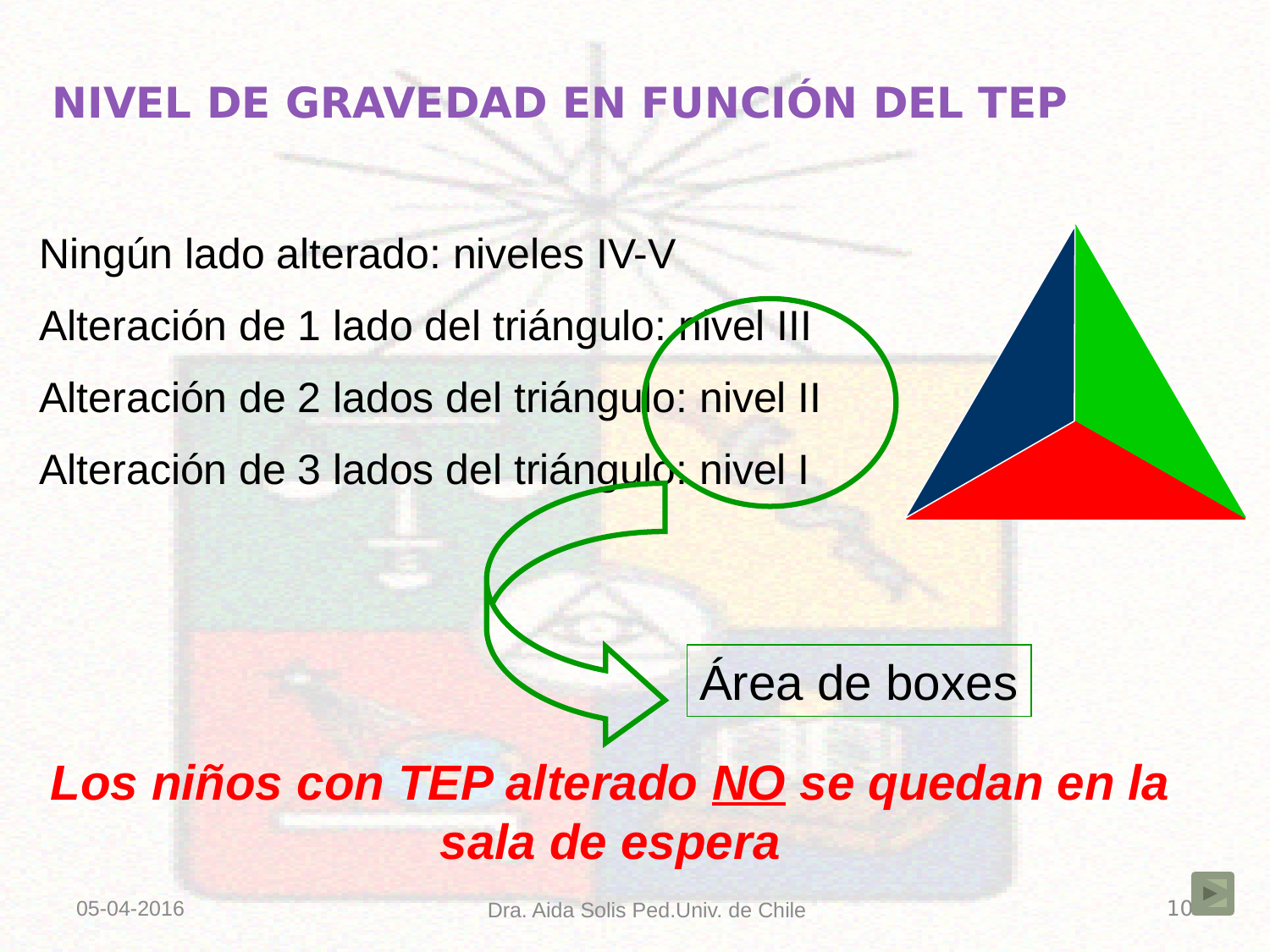

NIVEL DE GRAVEDAD EN FUNCIÓN DEL TEP
Ningún lado alterado: niveles IV-V
Alteración de 1 lado del triángulo: nivel III
Alteración de 2 lados del triángulo: nivel II
Alteración de 3 lados del triángulo: nivel I

Área de boxes
Los niños con TEP alterado NO se quedan en la sala de espera

05-04-2016
10
Dra. Aida Solis Ped.Univ. de Chile